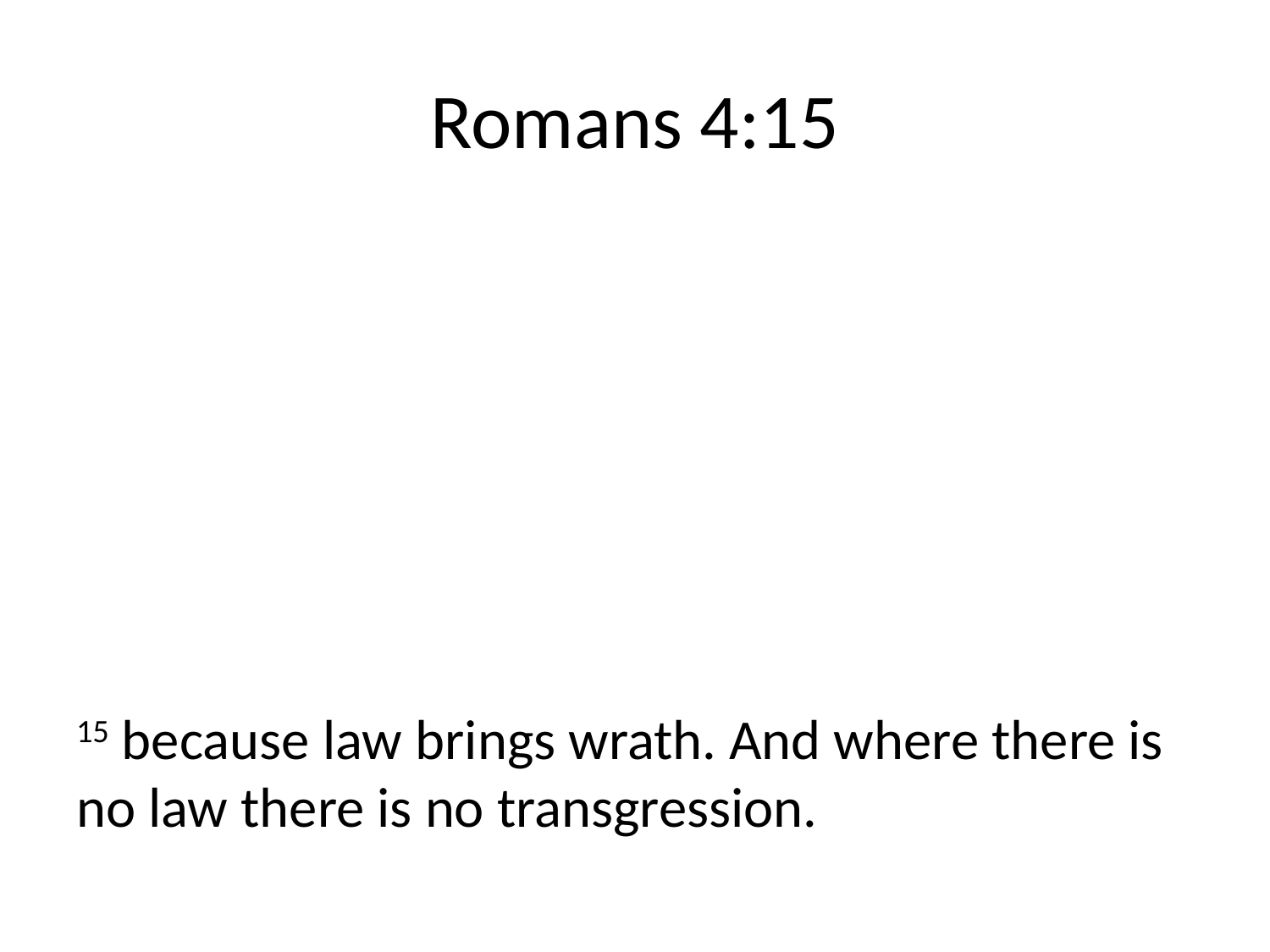

# Romans 4:15

15 because law brings wrath. And where there is no law there is no transgression.